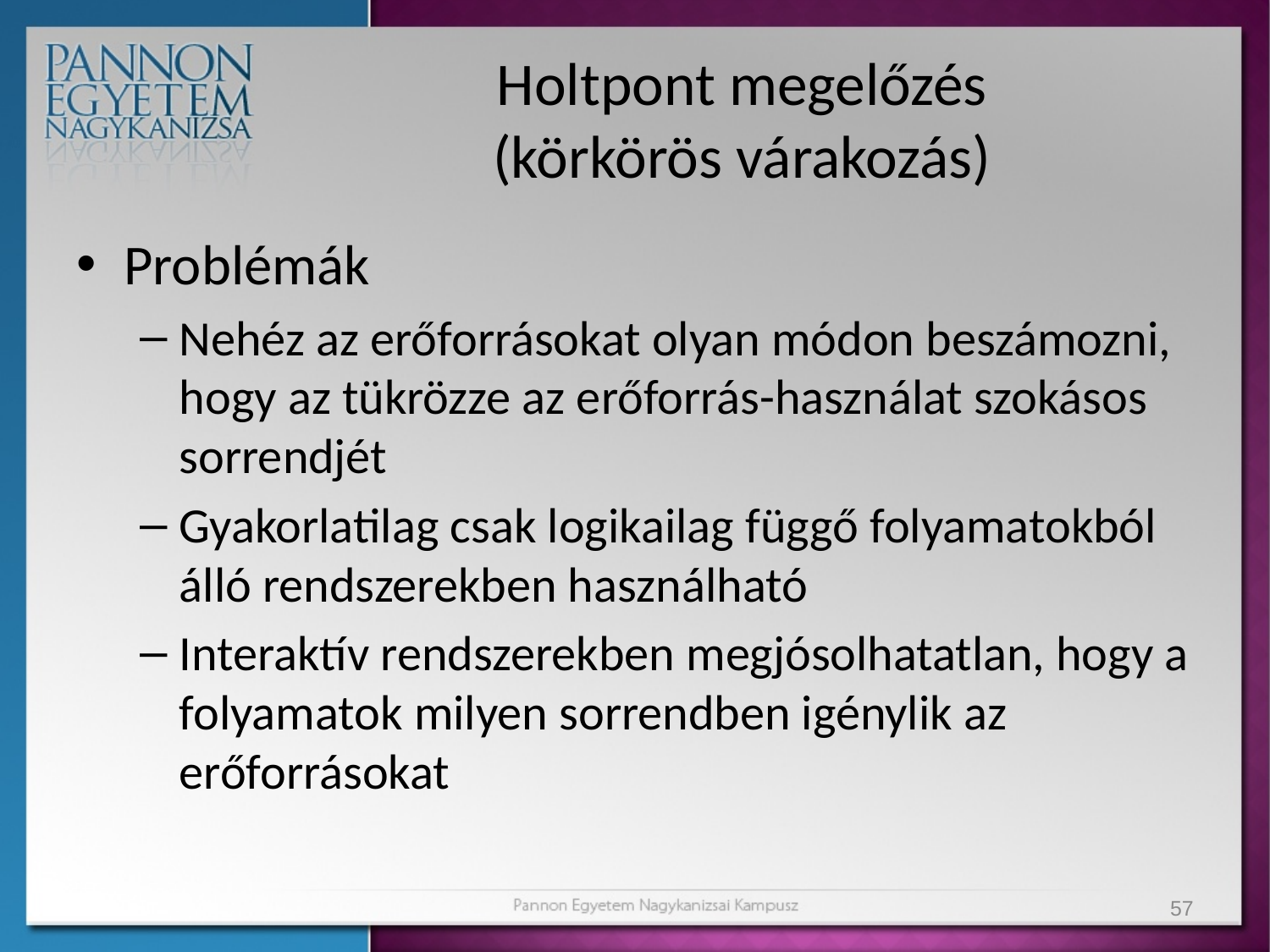

# Holtpont megelőzés (körkörös várakozás)
Problémák
Nehéz az erőforrásokat olyan módon beszámozni, hogy az tükrözze az erőforrás-használat szokásos sorrendjét
Gyakorlatilag csak logikailag függő folyamatokból álló rendszerekben használható
Interaktív rendszerekben megjósolhatatlan, hogy a folyamatok milyen sorrendben igénylik az erőforrásokat
57